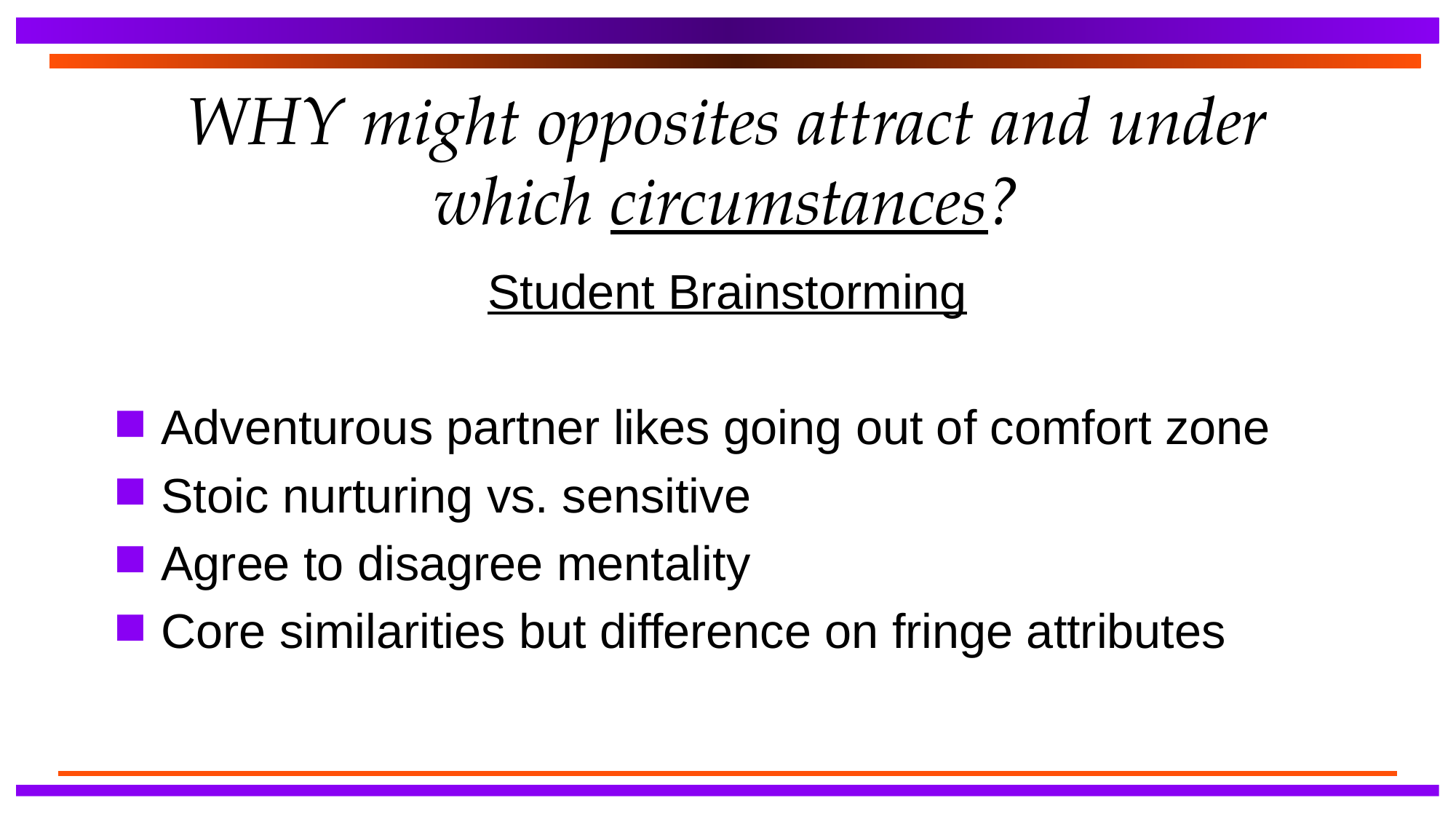

# WHY might opposites attract and under which circumstances?
Student Brainstorming

Adventurous partner likes going out of comfort zone
Stoic nurturing vs. sensitive
Agree to disagree mentality
Core similarities but difference on fringe attributes